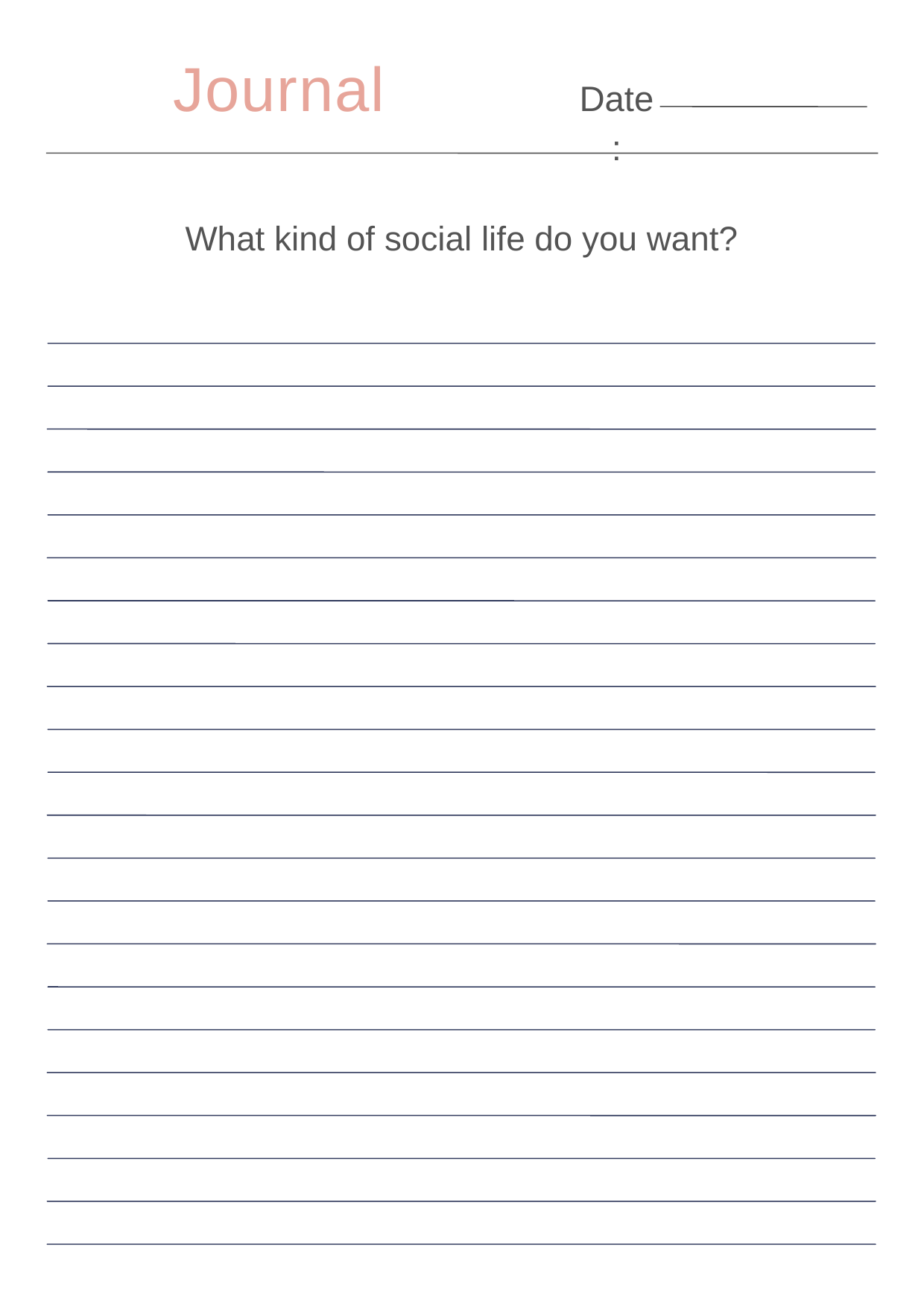

Journal
Date:

What kind of social life do you want?